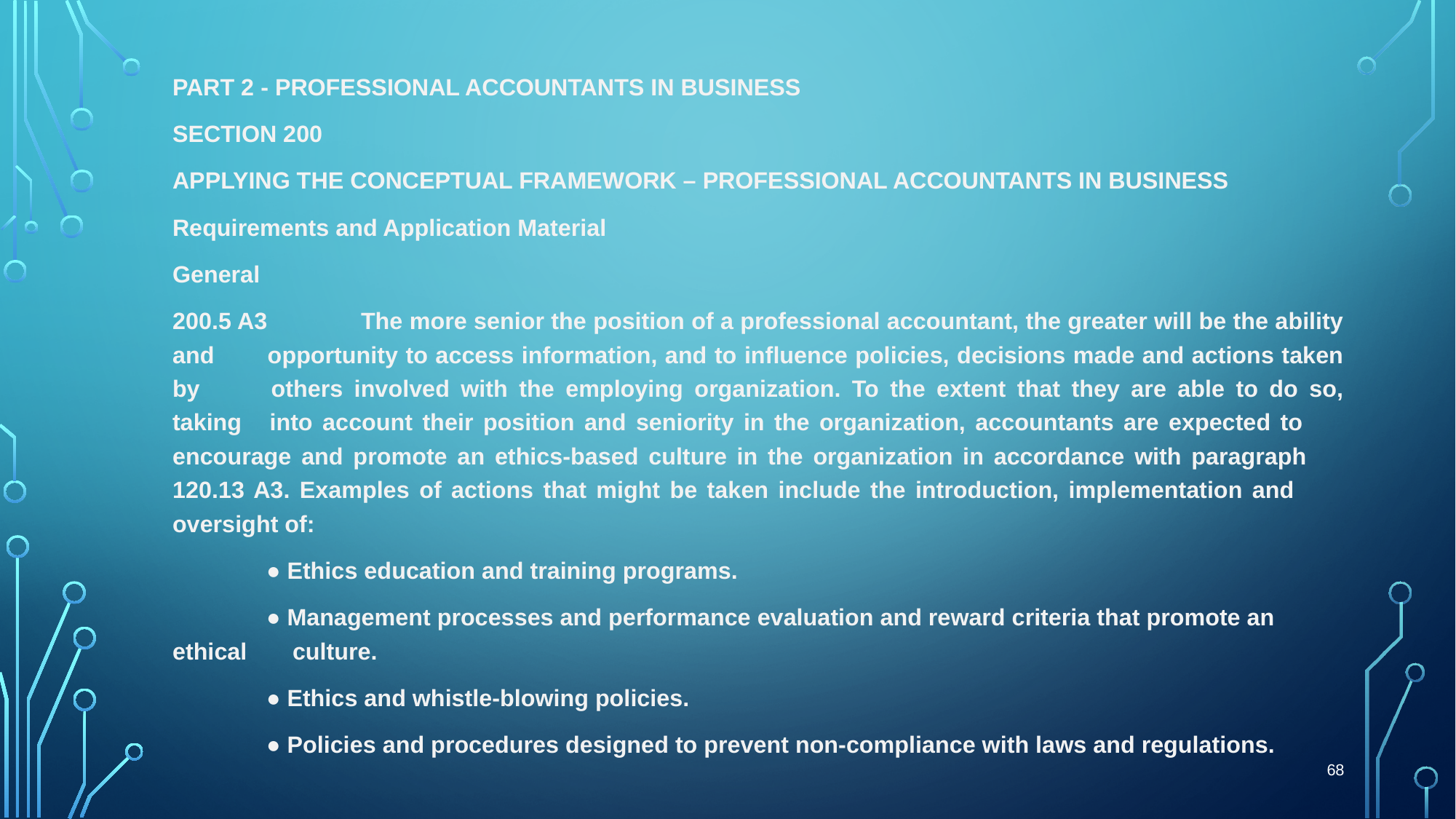

PART 2 - PROFESSIONAL ACCOUNTANTS IN BUSINESS
SECTION 200
APPLYING THE CONCEPTUAL FRAMEWORK – PROFESSIONAL ACCOUNTANTS IN BUSINESS
Requirements and Application Material
General
200.5 A3 	The more senior the position of a professional accountant, the greater will be the ability and 	opportunity to access information, and to influence policies, decisions made and actions taken by 	others involved with the employing organization. To the extent that they are able to do so, taking 	into account their position and seniority in the organization, accountants are expected to 	encourage and promote an ethics-based culture in the organization in accordance with paragraph 	120.13 A3. Examples of actions that might be taken include the introduction, implementation and 	oversight of:
	● Ethics education and training programs.
	● Management processes and performance evaluation and reward criteria that promote an ethical 	    culture.
	● Ethics and whistle-blowing policies.
	● Policies and procedures designed to prevent non-compliance with laws and regulations.

68